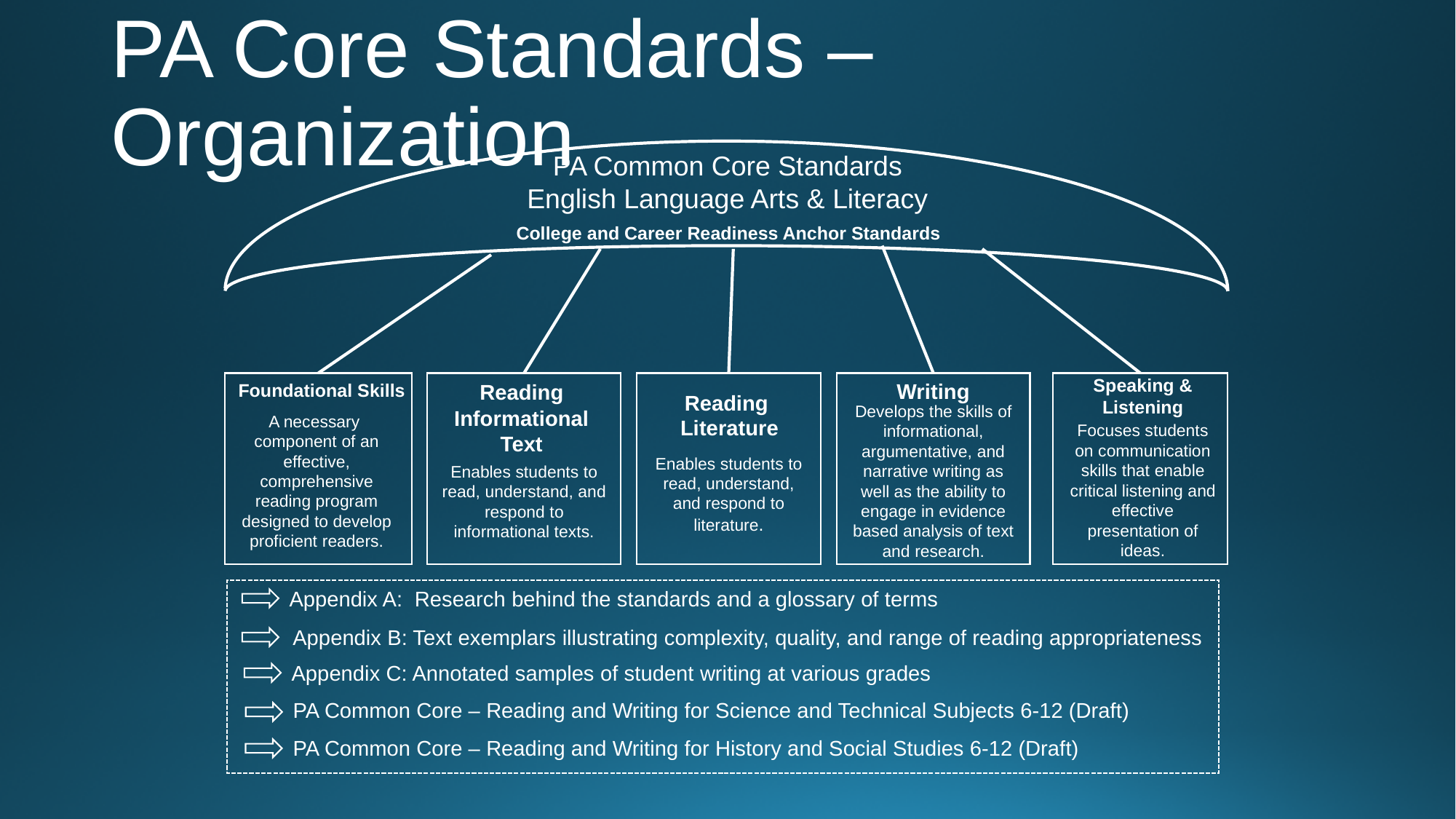

# PA Core Standards – Organization

PA Common Core Standards
English Language Arts & Literacy
College and Career Readiness Anchor Standards

Speaking & Listening
Writing

Foundational Skills
Reading Informational Text
Reading
 Literature
Develops the skills of informational, argumentative, and narrative writing as well as the ability to engage in evidence based analysis of text and research.
A necessary  component of an effective, comprehensive reading program designed to develop proficient readers.
Focuses students on communication skills that enable critical listening and effective presentation of ideas.
Enables students to read, understand, and respond to literature.
Enables students to read, understand, and respond to informational texts.

Appendix A:  Research behind the standards and a glossary of terms

Appendix B: Text exemplars illustrating complexity, quality, and range of reading appropriateness

Appendix C: Annotated samples of student writing at various grades

PA Common Core – Reading and Writing for Science and Technical Subjects 6-12 (Draft)
PA Common Core – Reading and Writing for History and Social Studies 6-12 (Draft)